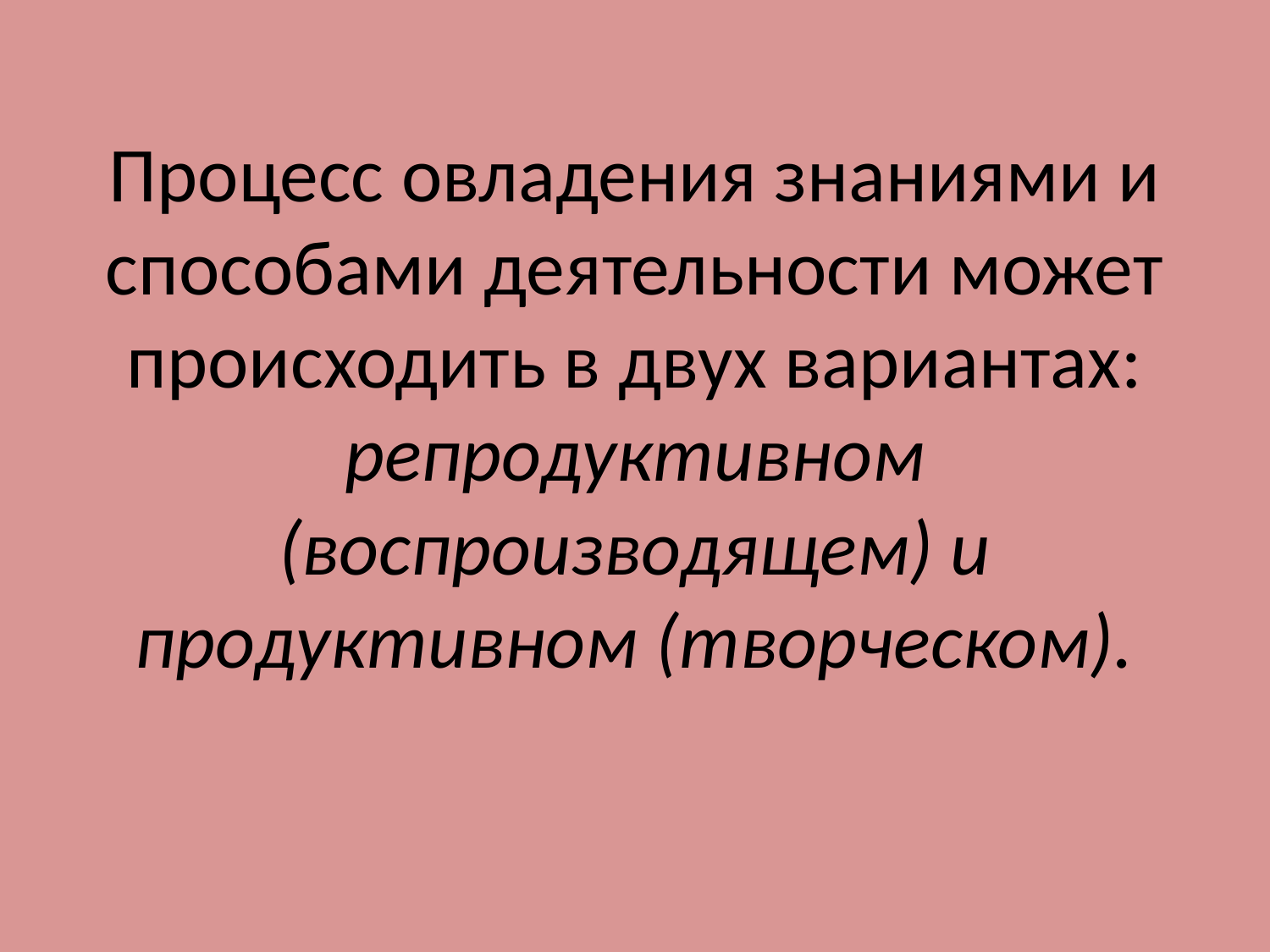

# Процесс овладения знаниями и способами деятельности может происходить в двух вариантах: репродуктивном (воспроизводящем) и продуктивном (творческом).